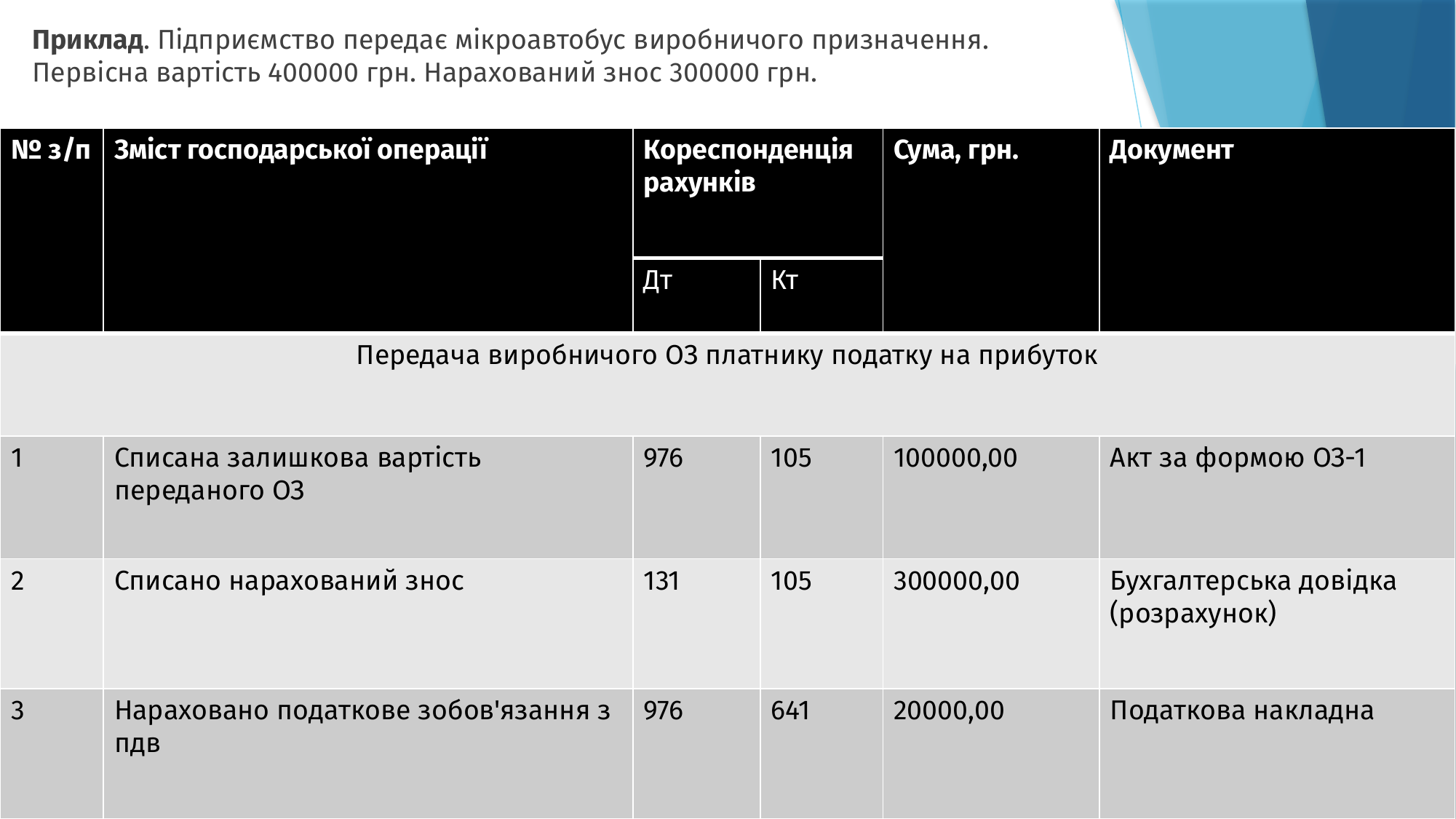

Приклад. Підприємство передає мікроавтобус виробничого призначення. Первісна вартість 400000 грн. Нарахований знос 300000 грн.
| № з/п | Зміст господарської операції | Кореспонденція рахунків |  | Сума, грн. | Документ |
| --- | --- | --- | --- | --- | --- |
|  |  | Дт | Кт |  |  |
| Передача виробничого ОЗ платнику податку на прибуток |  |  |  |  |  |
| 1 | Списана залишкова вартість переданого ОЗ | 976 | 105 | 100000,00 | Акт за формою ОЗ-1 |
| 2 | Списано нарахований знос | 131 | 105 | 300000,00 | Бухгалтерська довідка (розрахунок) |
| 3 | Нараховано податкове зобов'язання з пдв | 976 | 641 | 20000,00 | Податкова накладна |